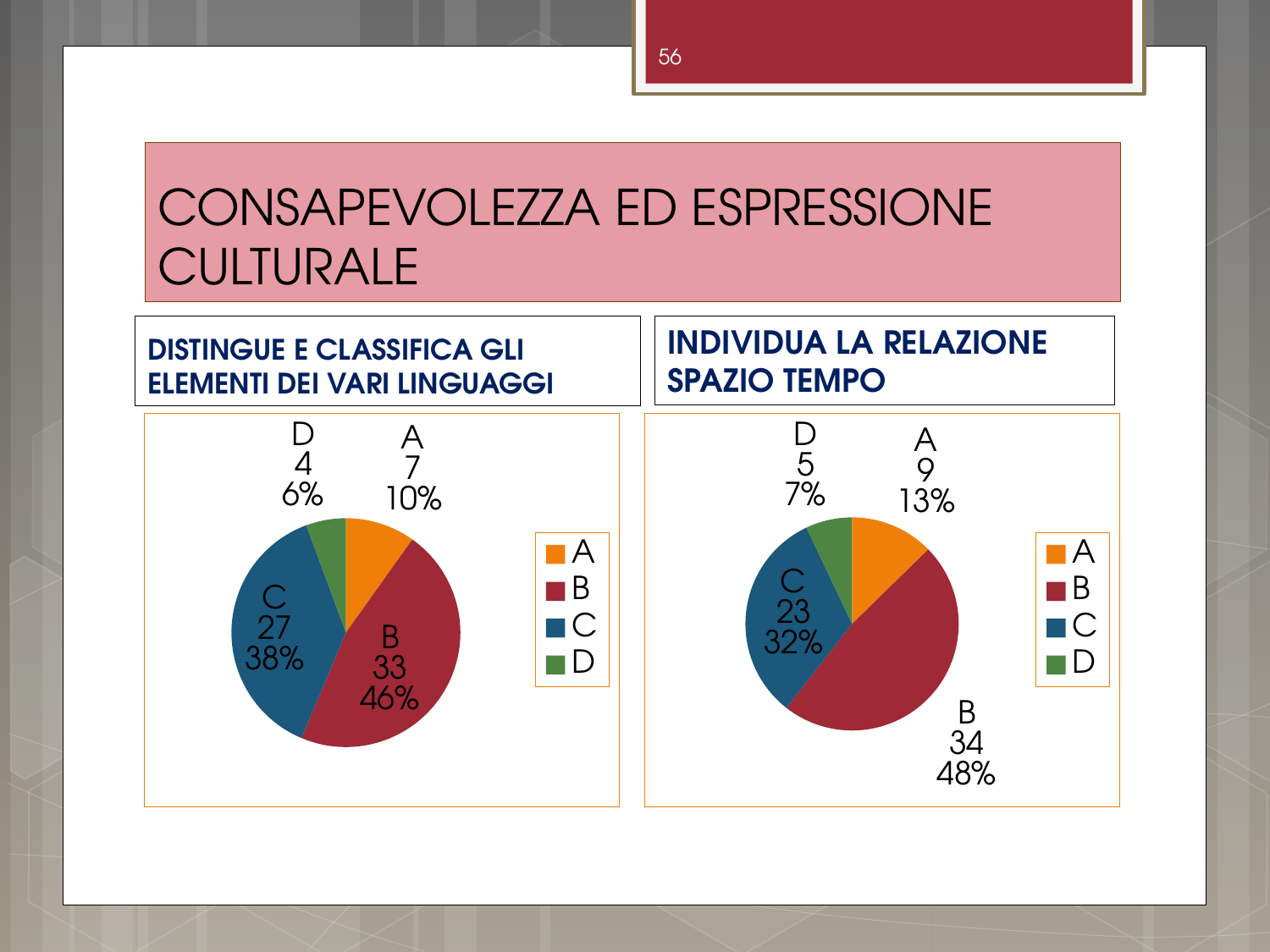

56
# CONSAPEVOLEZZA ED ESPRESSIONE CULTURALE
DISTINGUE E CLASSIFICA GLI ELEMENTI DEI VARI LINGUAGGI
INDIVIDUA LA RELAZIONE SPAZIO TEMPO

### Chart

| Category | Vendite |
|---|---|
| A | 7.0 |
| B | 33.0 |
| C | 27.0 |
| D | 4.0 |

### Chart

| Category | Vendite |
|---|---|
| A | 9.0 |
| B | 34.0 |
| C | 23.0 |
| D | 5.0 |